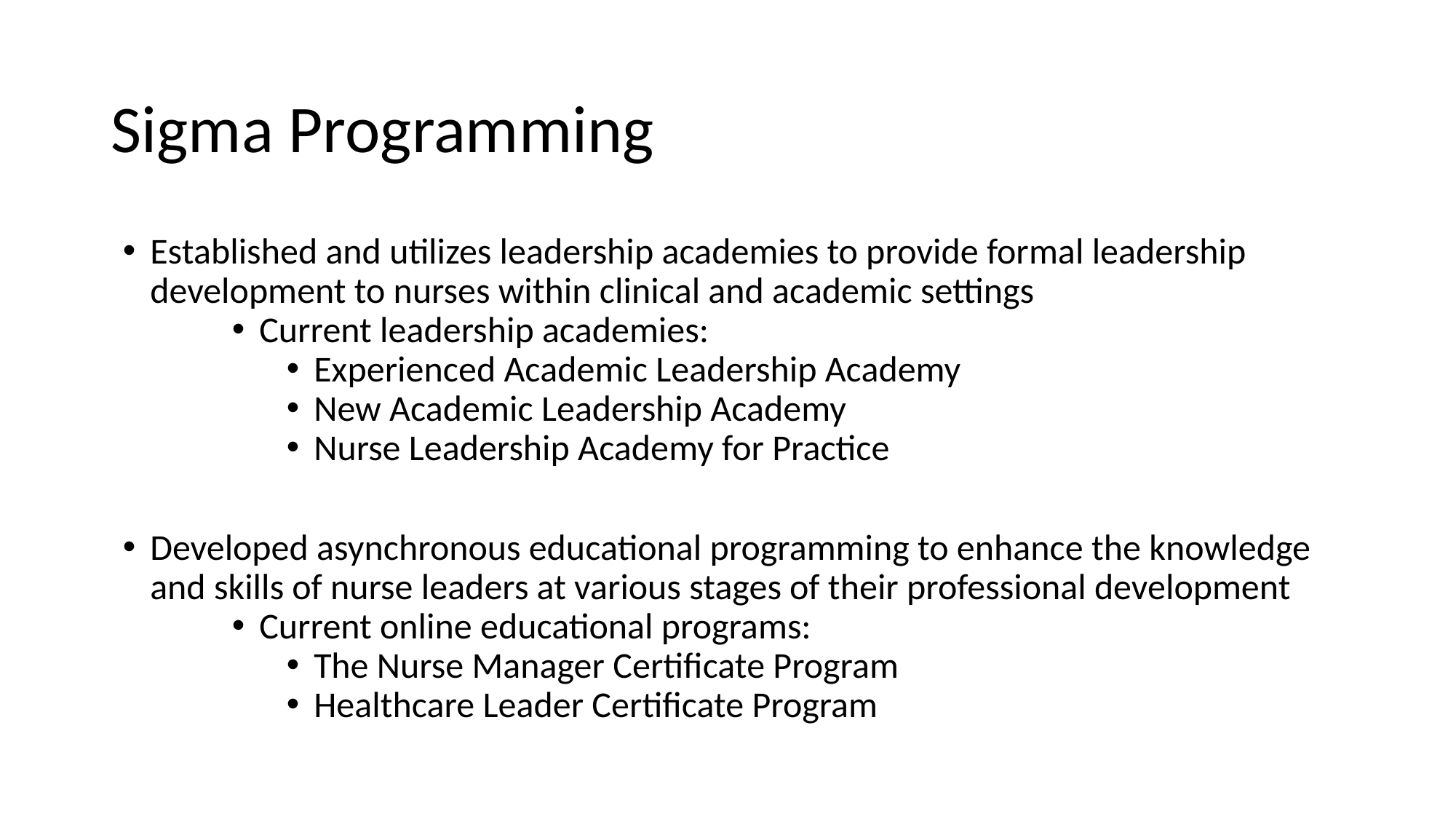

# Sigma Programming

Established and utilizes leadership academies to provide formal leadership development to nurses within clinical and academic settings
Current leadership academies:
Experienced Academic Leadership Academy
New Academic Leadership Academy
Nurse Leadership Academy for Practice

Developed asynchronous educational programming to enhance the knowledge and skills of nurse leaders at various stages of their professional development
Current online educational programs:
The Nurse Manager Certificate Program
Healthcare Leader Certificate Program